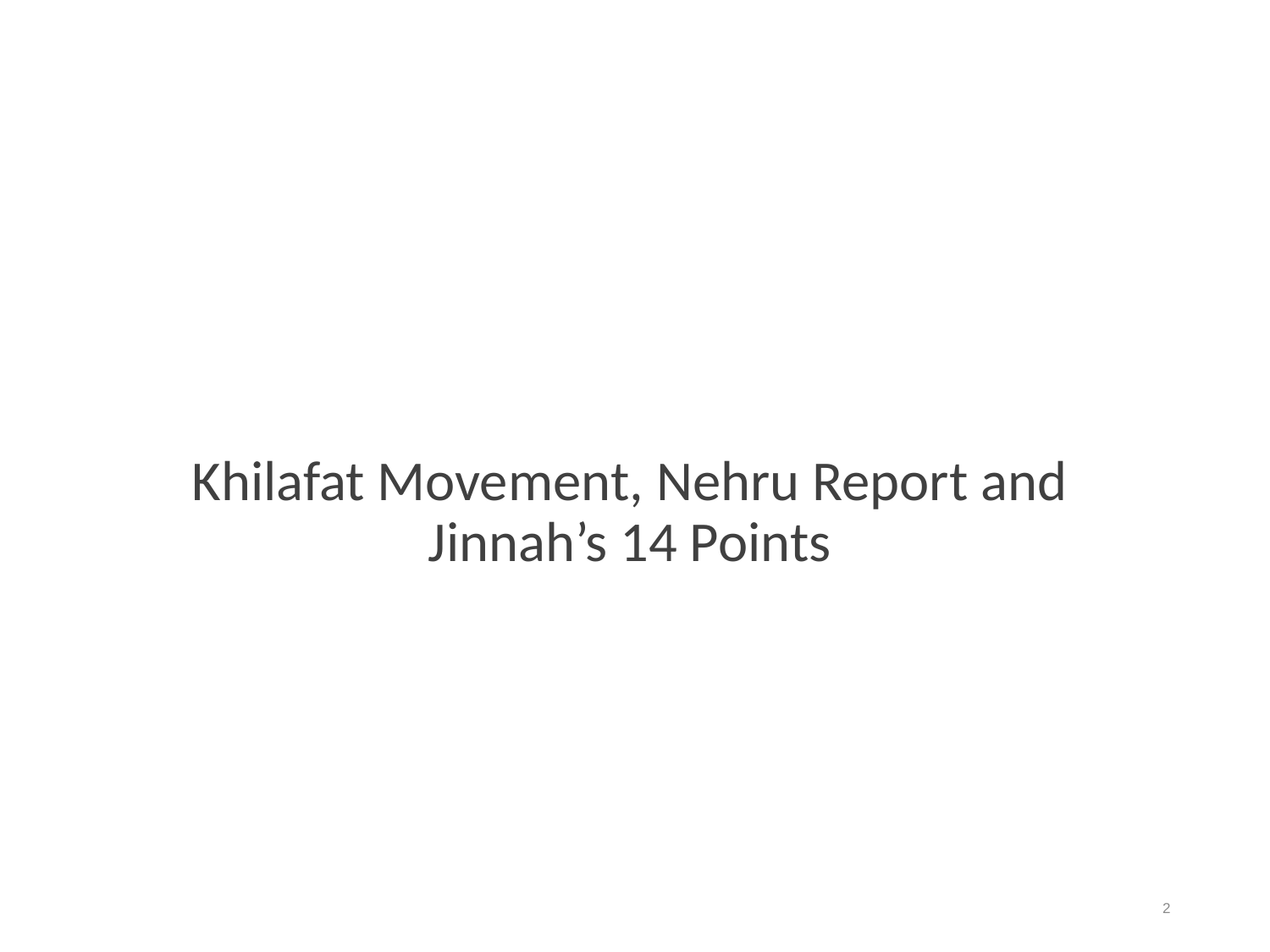

Khilafat Movement, Nehru Report and Jinnah’s 14 Points
2